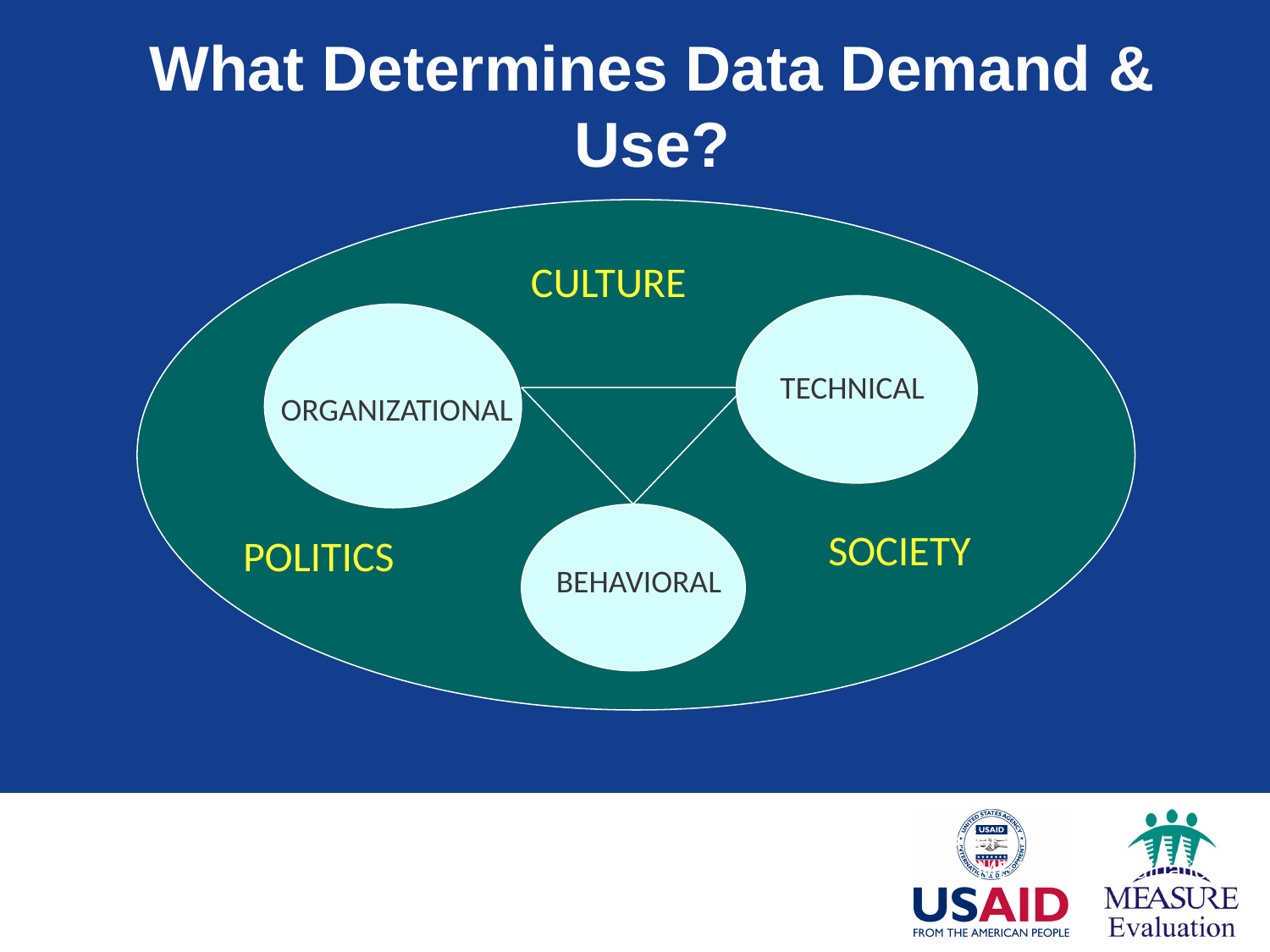

# What Determines Data Demand & Use?

CULTURE

TECHNICAL

ORGANIZATIONAL

BEHAVIORAL

SOCIETY
POLITICS
* Based on PRISM analytical Fields et al. 2005 The PRISM: An Analytical Framework for
  Understanding Performance of Health Information Systems in Developing Countries. MEASURE Evaluation).